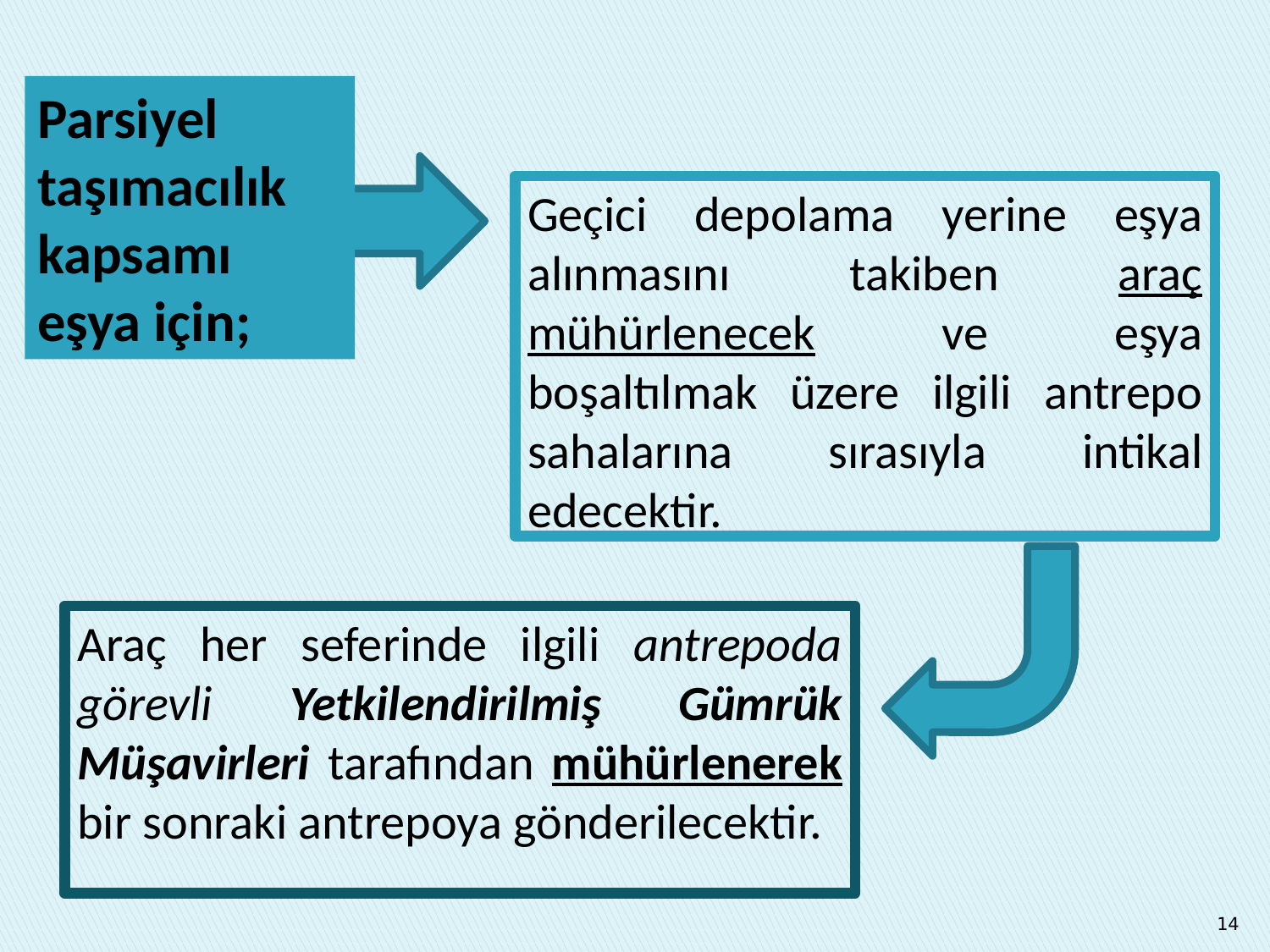

Parsiyel taşımacılık kapsamı eşya için;

Geçici depolama yerine eşya alınmasını takiben araç mühürlenecek ve eşya boşaltılmak üzere ilgili antrepo sahalarına sırasıyla intikal edecektir.

Araç her seferinde ilgili antrepoda görevli Yetkilendirilmiş Gümrük Müşavirleri tarafından mühürlenerek bir sonraki antrepoya gönderilecektir.

14